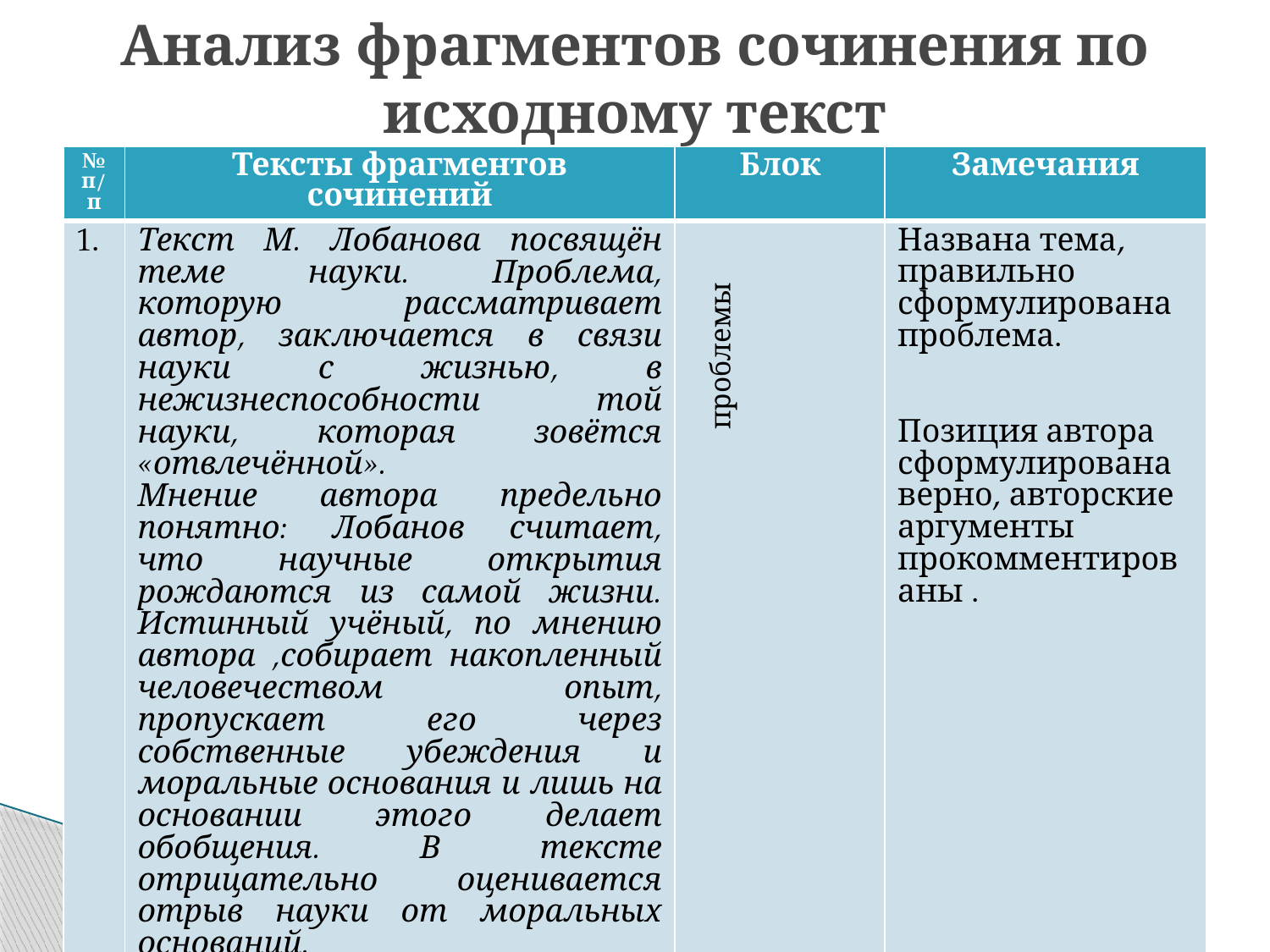

# Анализ фрагментов сочинения по исходному текст
| №п/п | Тексты фрагментов сочинений | Блок | Замечания |
| --- | --- | --- | --- |
| 1. | Текст М. Лобанова посвящён теме науки. Проблема, которую рассматривает автор, заключается в связи науки с жизнью, в нежизнеспособности той науки, которая зовётся «отвлечённой». Мнение автора предельно понятно: Лобанов считает, что научные открытия рождаются из самой жизни. Истинный учёный, по мнению автора ,собирает накопленный человечеством опыт, пропускает его через собственные убеждения и моральные основания и лишь на основании этого делает обобщения. В тексте отрицательно оценивается отрыв науки от моральных оснований. | Формулировка позиции автора Формулировка проблемы | Названа тема, правильно сформулирована проблема. Позиция автора сформулирована верно, авторские аргументы прокомментированы . |